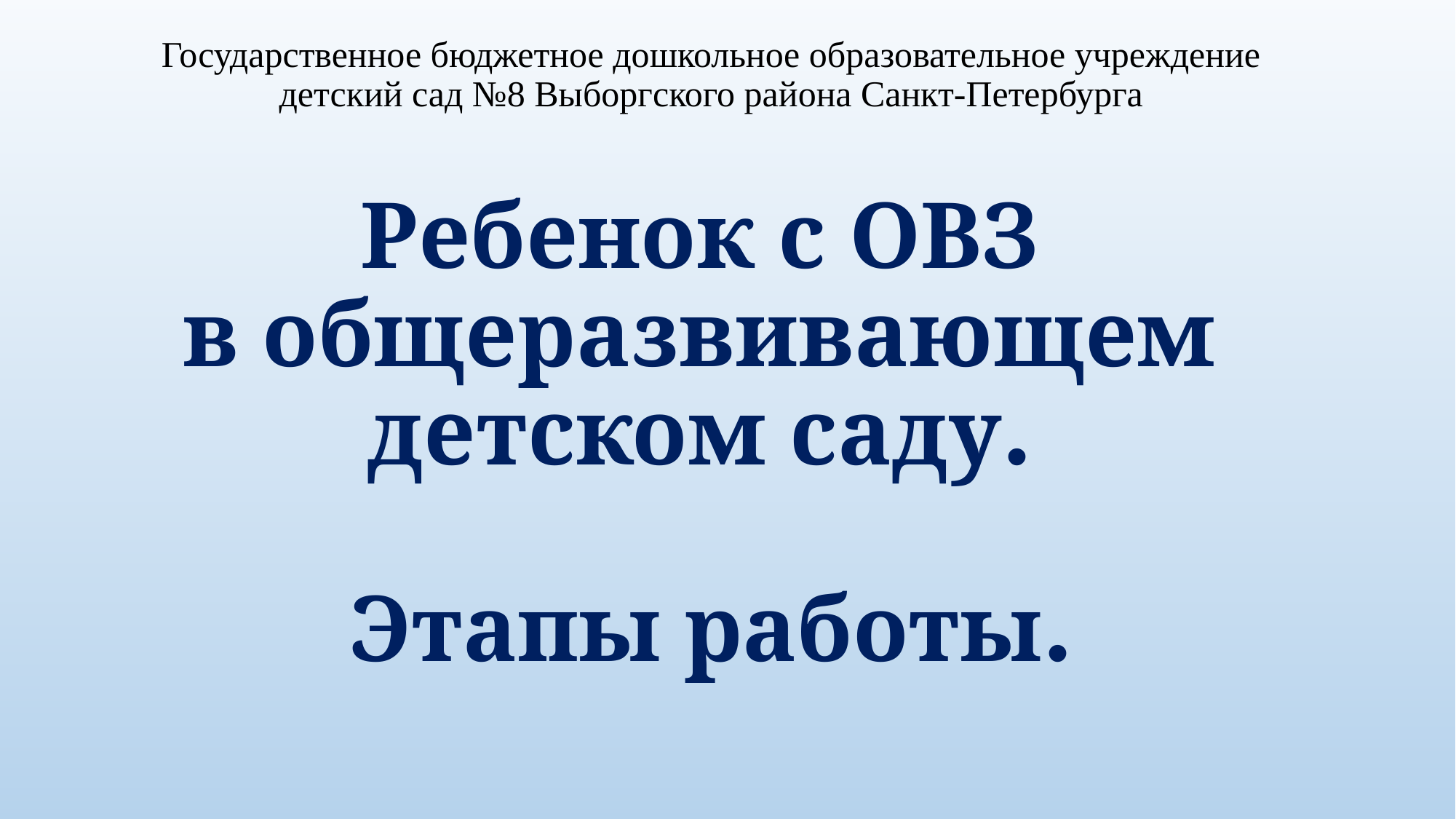

Государственное бюджетное дошкольное образовательное учреждение детский сад №8 Выборгского района Санкт-Петербурга
# Ребенок с ОВЗ в общеразвивающем детском саду. Этапы работы.